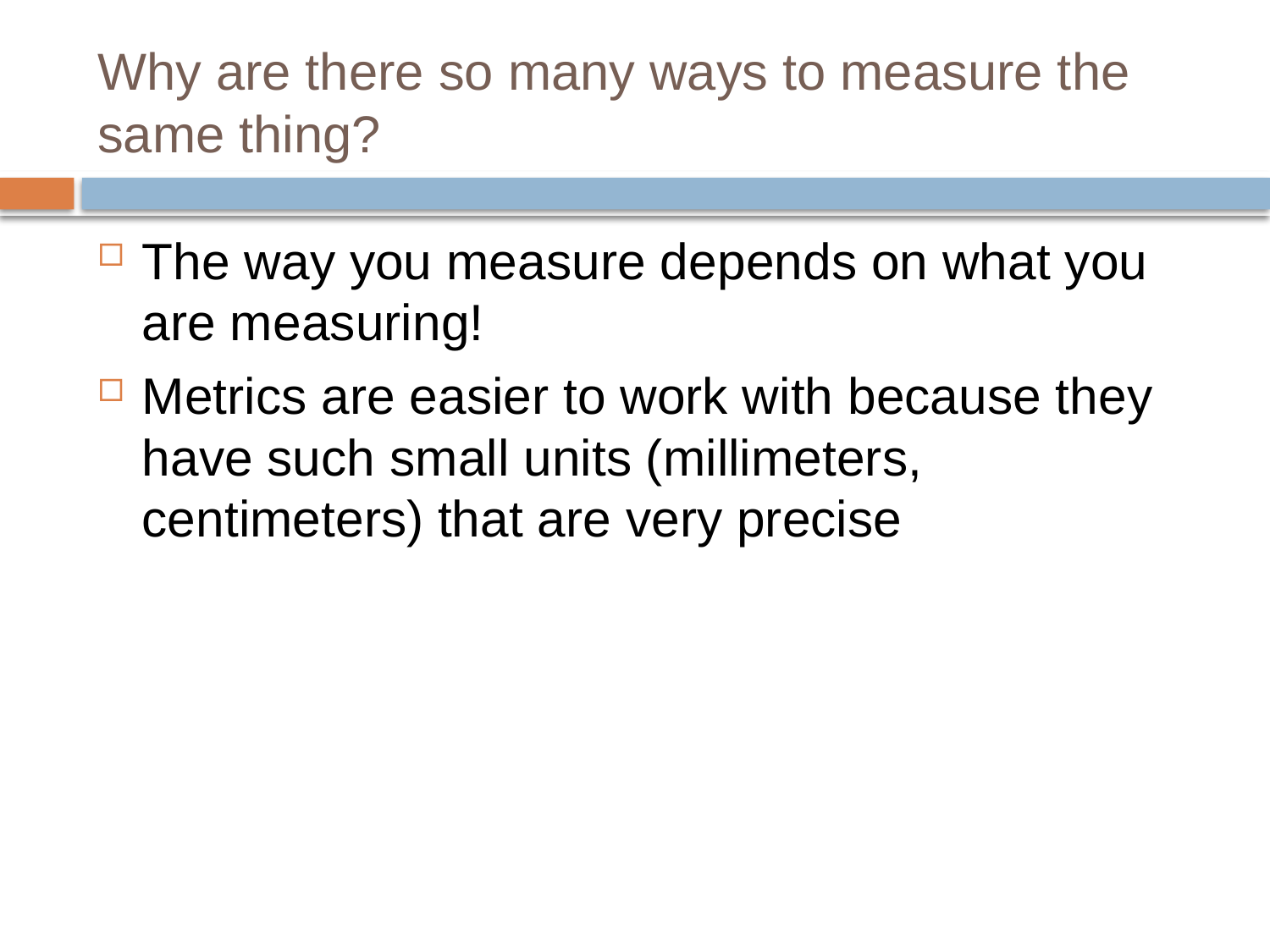

# Why are there so many ways to measure the same thing?
The way you measure depends on what you are measuring!
Metrics are easier to work with because they have such small units (millimeters, centimeters) that are very precise